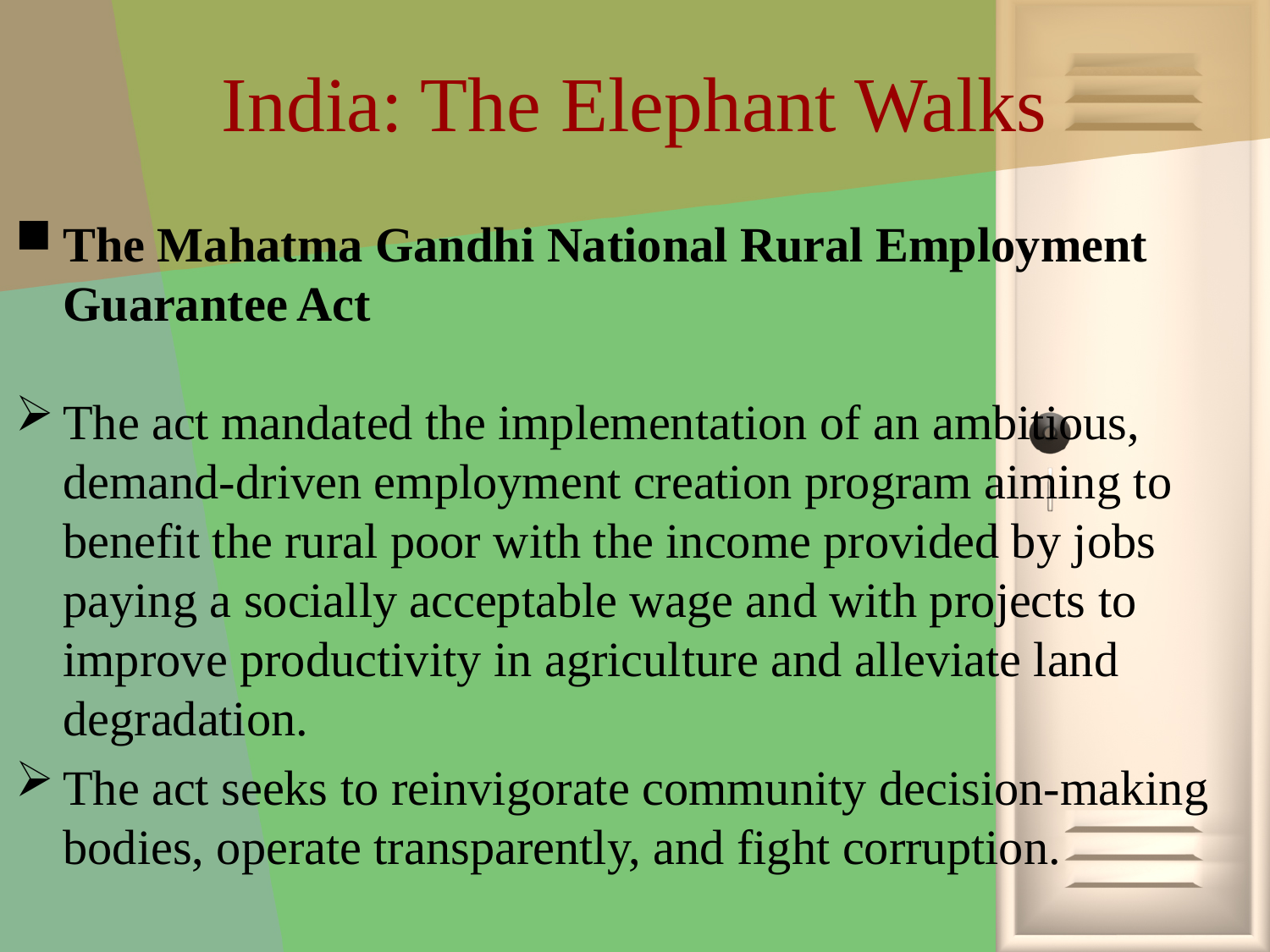

# India: The Elephant Walks
The Mahatma Gandhi National Rural Employment Guarantee Act

The act mandated the implementation of an ambitious, demand-driven employment creation program aiming to benefit the rural poor with the income provided by jobs paying a socially acceptable wage and with projects to improve productivity in agriculture and alleviate land degradation.
The act seeks to reinvigorate community decision-making bodies, operate transparently, and fight corruption.